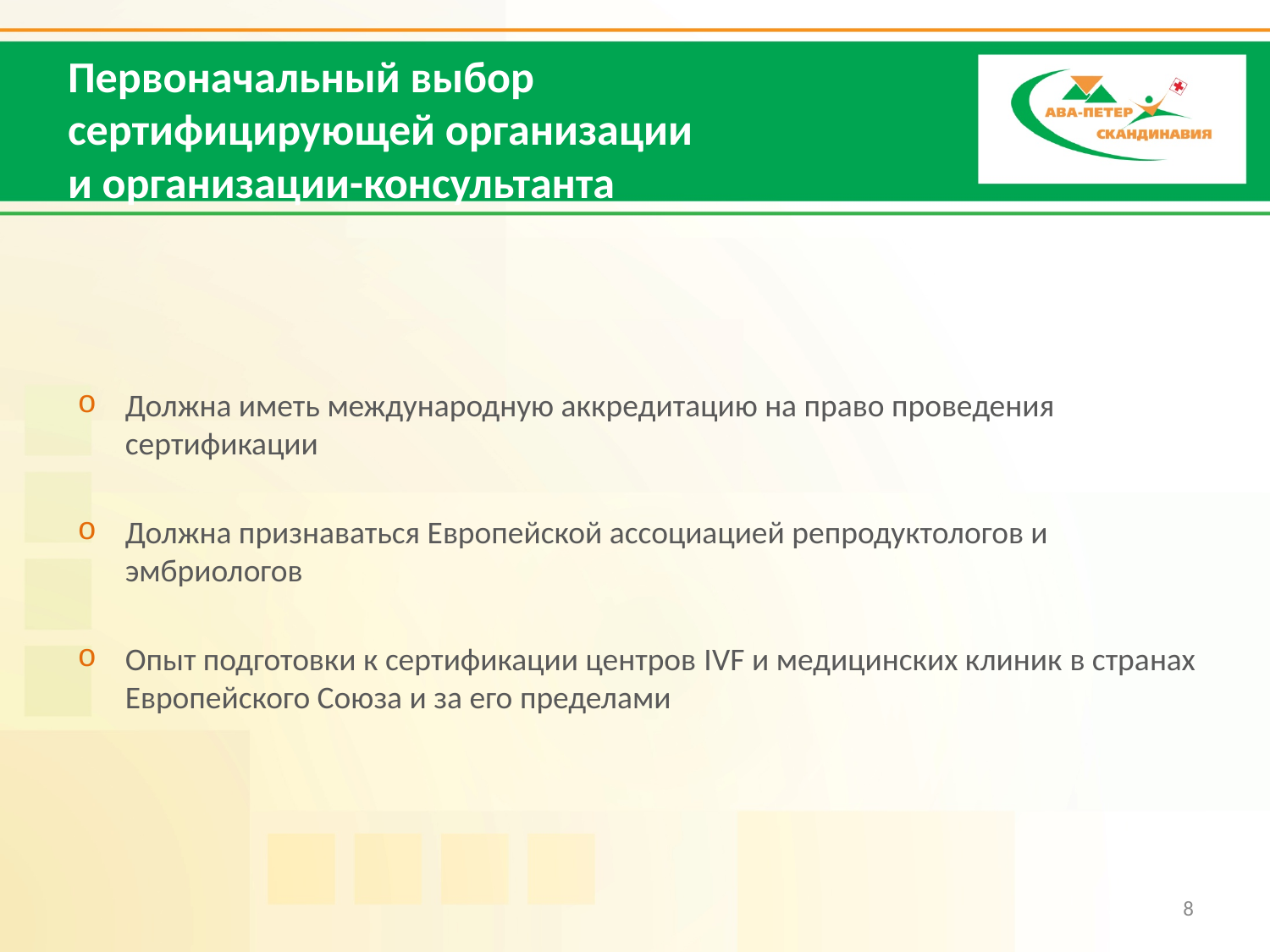

# Первоначальный выбор сертифицирующей организации и организации-консультанта
Должна иметь международную аккредитацию на право проведения сертификации

Должна признаваться Европейской ассоциацией репродуктологов и эмбриологов

Опыт подготовки к сертификации центров IVF и медицинских клиник в странах Европейского Союза и за его пределами
8